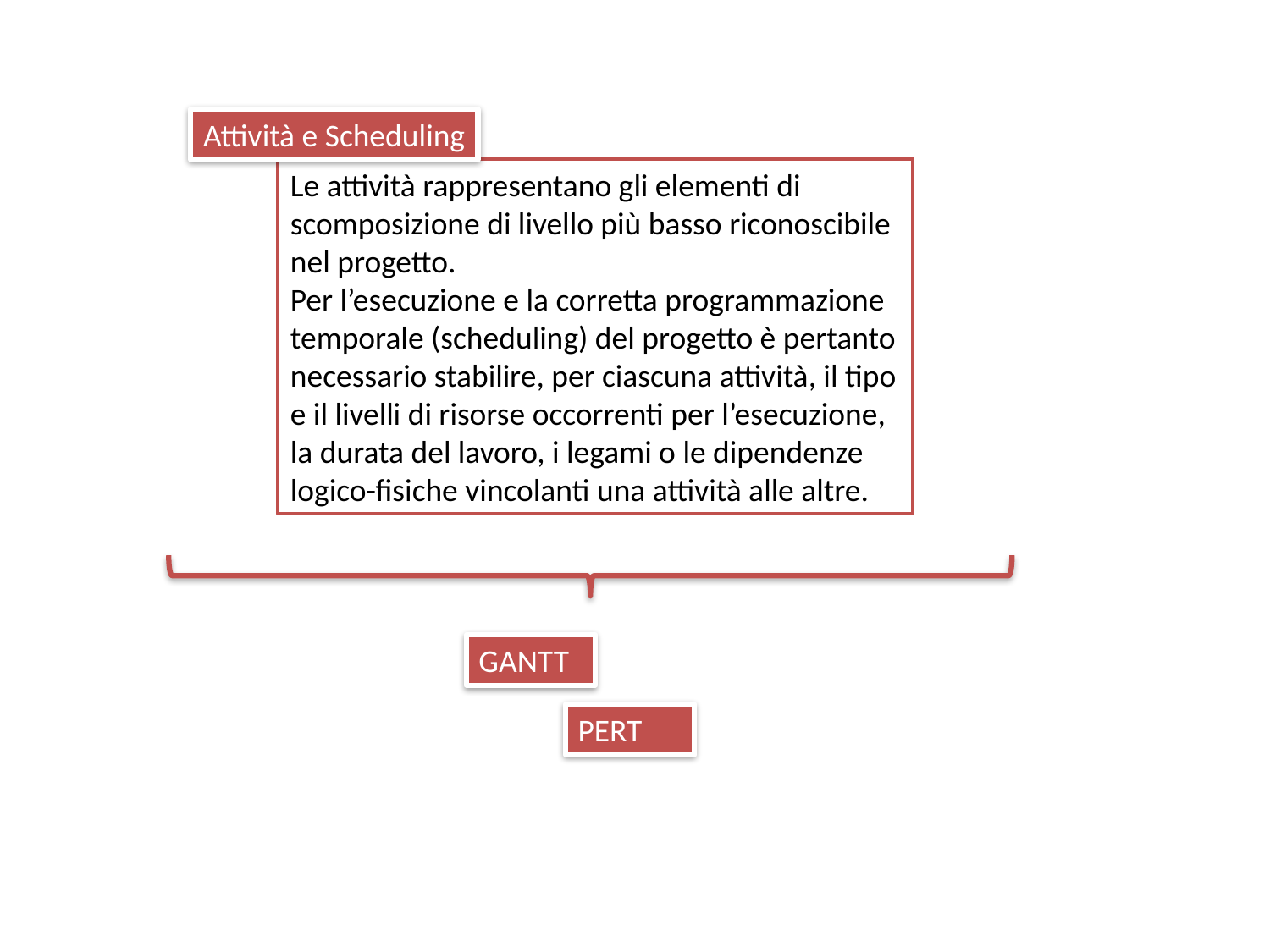

Attività e Scheduling

Le attività rappresentano gli elementi di scomposizione di livello più basso riconoscibile nel progetto.
Per l’esecuzione e la corretta programmazione temporale (scheduling) del progetto è pertanto necessario stabilire, per ciascuna attività, il tipo e il livelli di risorse occorrenti per l’esecuzione, la durata del lavoro, i legami o le dipendenze logico-fisiche vincolanti una attività alle altre.
GANTT
PERT